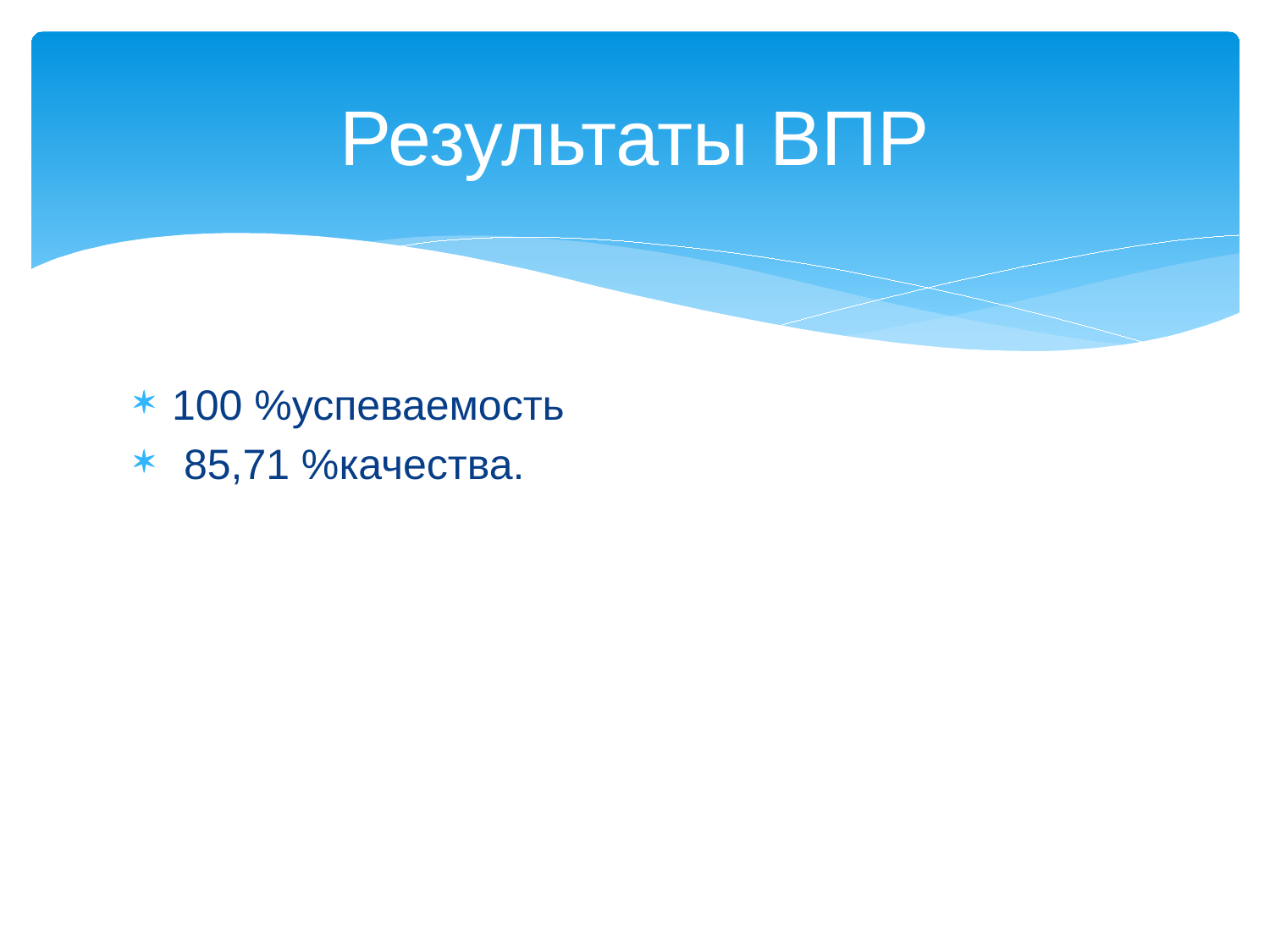

# Результаты ВПР
100 %успеваемость
 85,71 %качества.